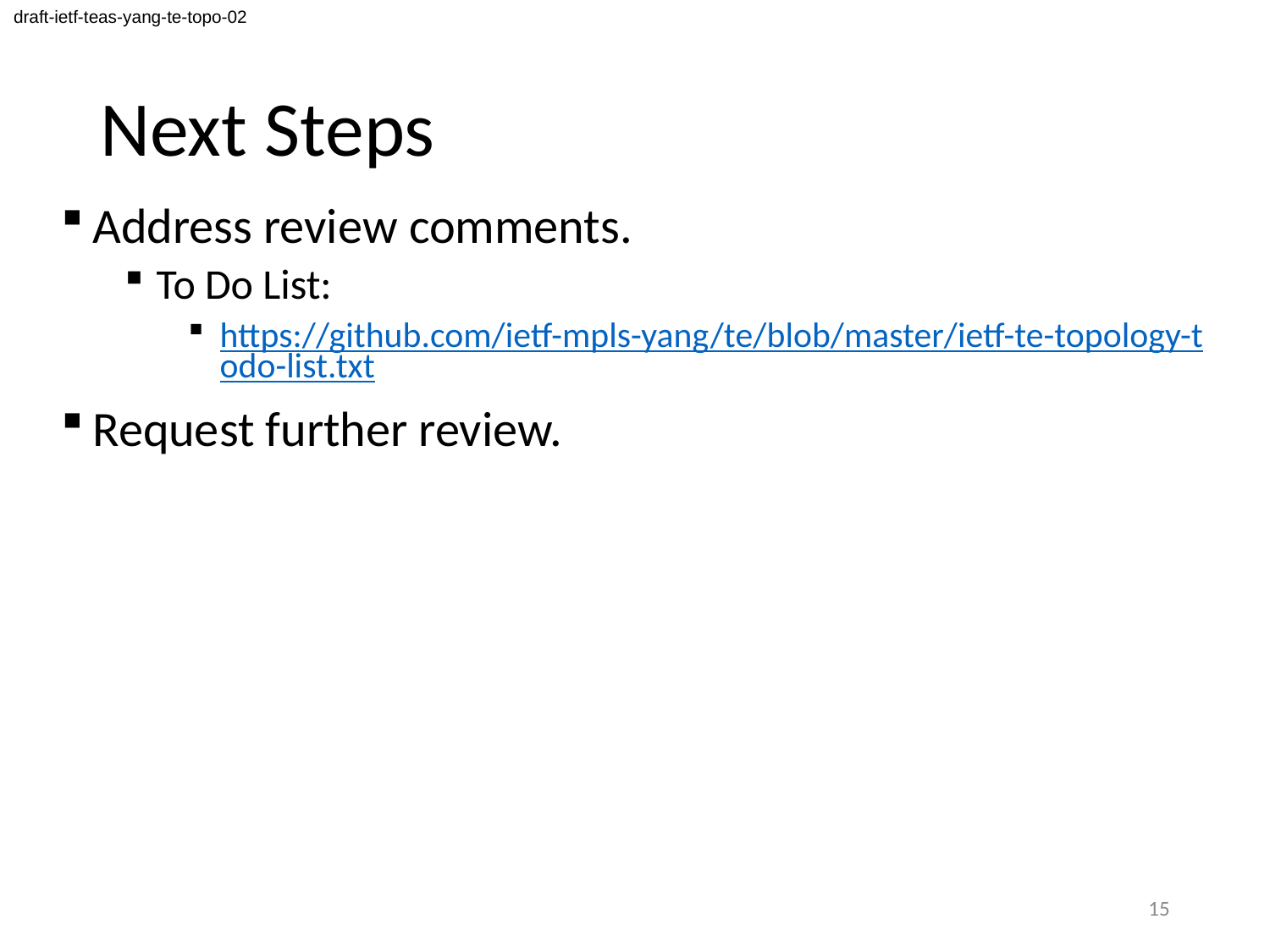

draft-ietf-teas-yang-te-topo-02
# Next Steps
Address review comments.
To Do List:
https://github.com/ietf-mpls-yang/te/blob/master/ietf-te-topology-todo-list.txt
Request further review.

15